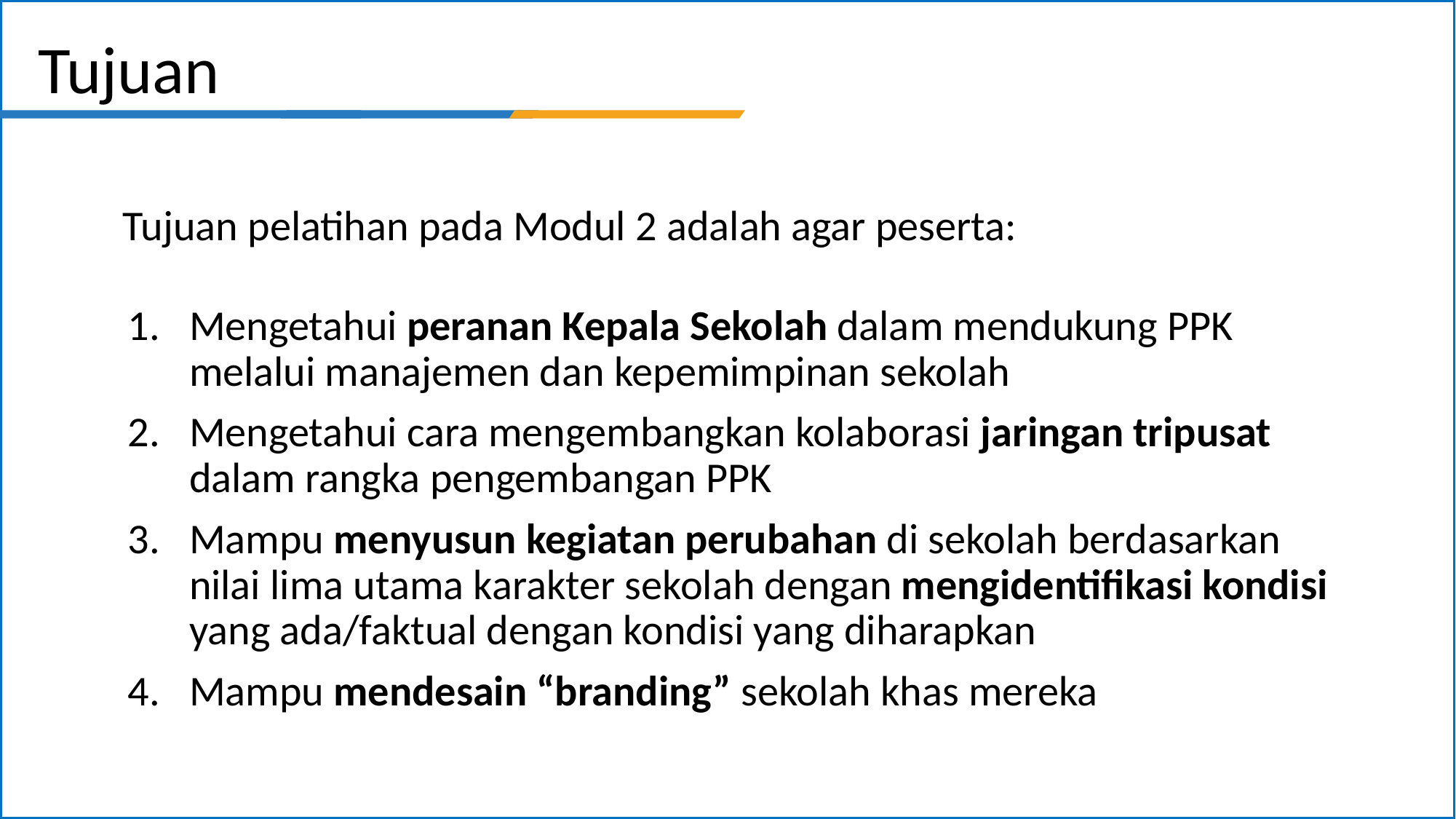

# Tujuan

Tujuan pelatihan pada Modul 2 adalah agar peserta:
Mengetahui peranan Kepala Sekolah dalam mendukung PPK melalui manajemen dan kepemimpinan sekolah
Mengetahui cara mengembangkan kolaborasi jaringan tripusat dalam rangka pengembangan PPK
Mampu menyusun kegiatan perubahan di sekolah berdasarkan nilai lima utama karakter sekolah dengan mengidentifikasi kondisi yang ada/faktual dengan kondisi yang diharapkan
Mampu mendesain “branding” sekolah khas mereka